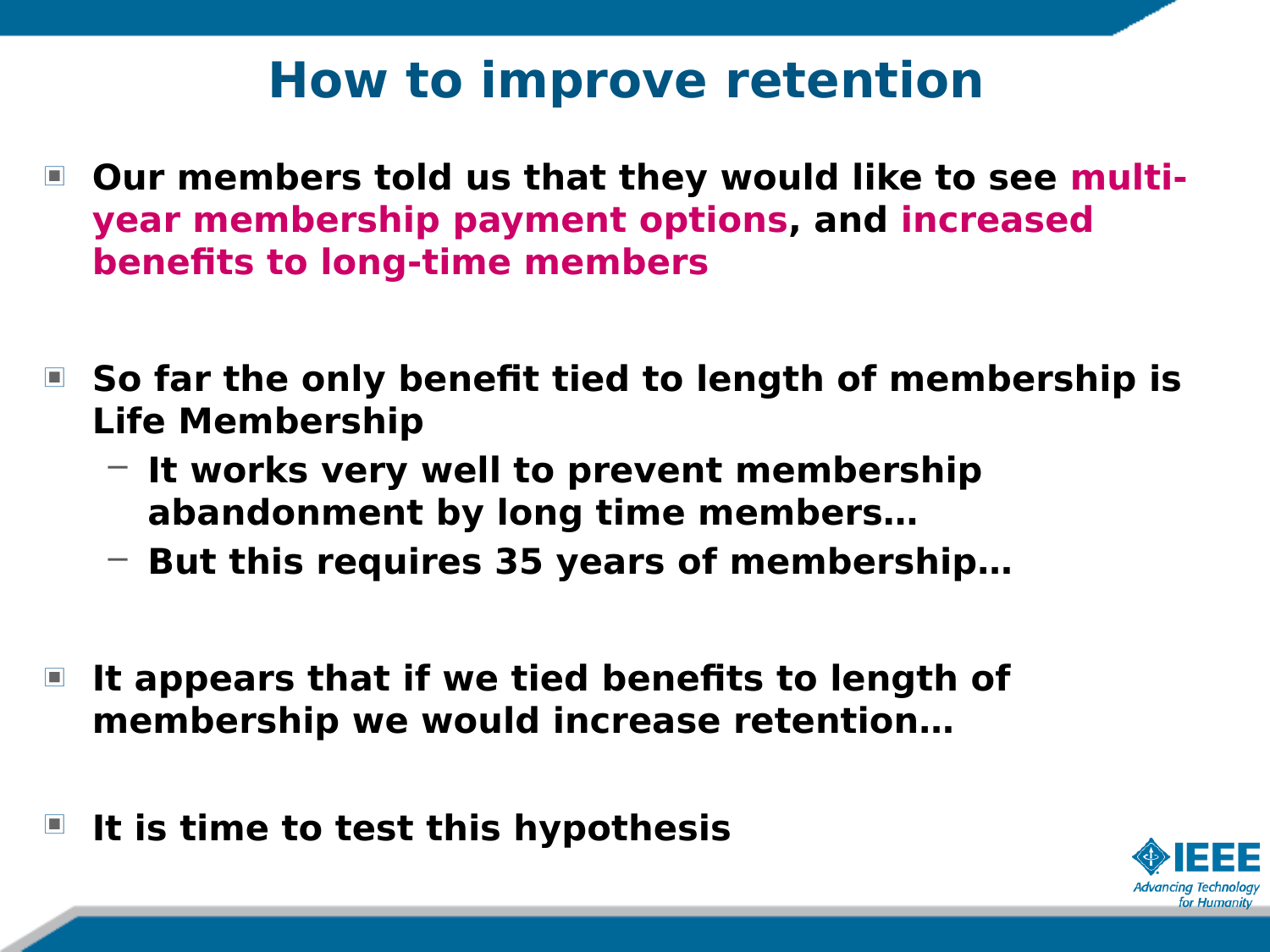

# How to improve retention
Our members told us that they would like to see multi-year membership payment options, and increased benefits to long-time members

So far the only benefit tied to length of membership is Life Membership
It works very well to prevent membership abandonment by long time members…
But this requires 35 years of membership…

It appears that if we tied benefits to length of membership we would increase retention…

It is time to test this hypothesis